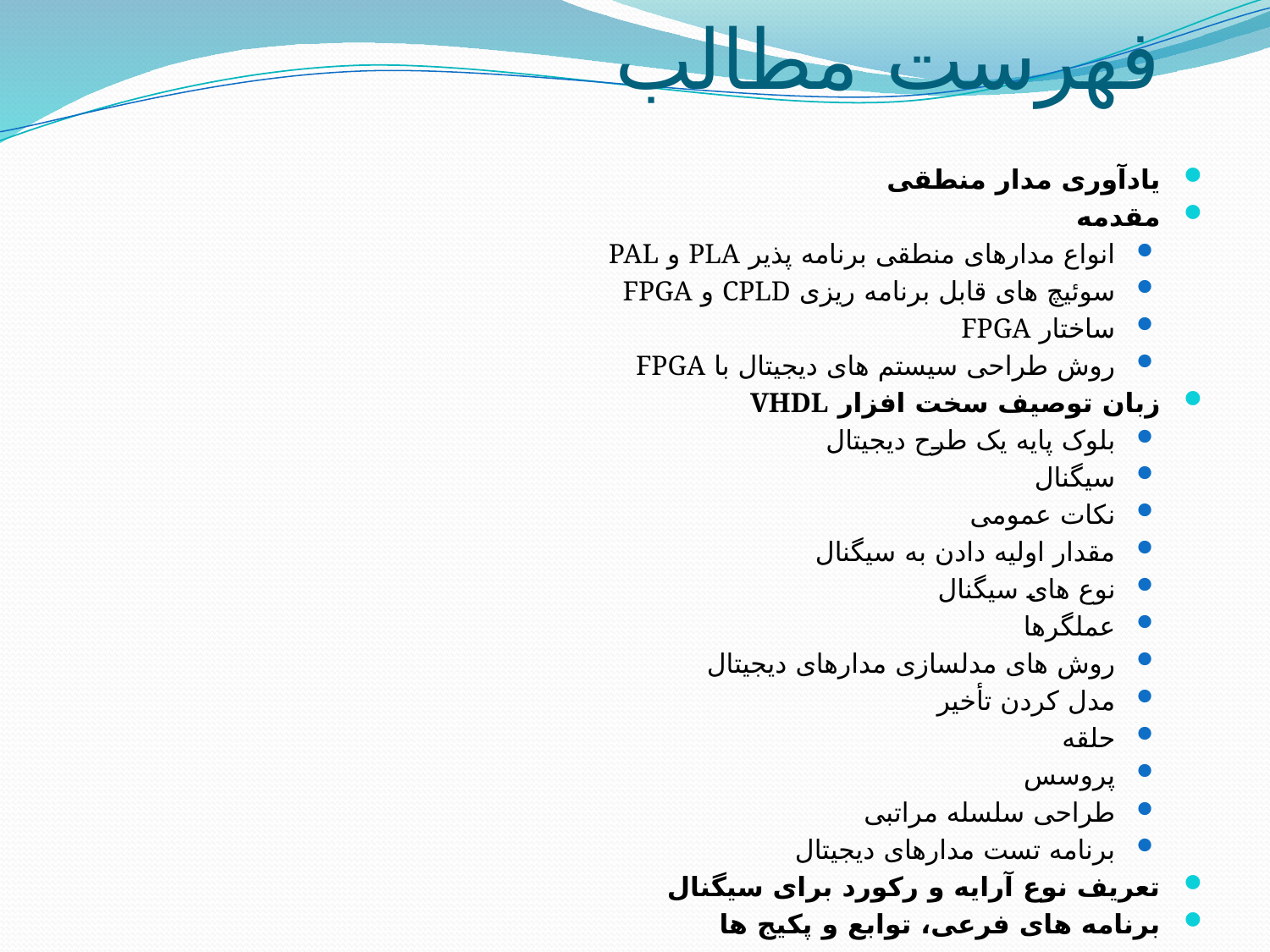

# فهرست مطالب
یادآوری مدار منطقی
مقدمه
انواع مدارهای منطقی برنامه پذیر PLA و PAL
سوئیچ های قابل برنامه ریزی CPLD و FPGA
ساختار FPGA
روش طراحی سیستم های دیجیتال با FPGA
زبان توصیف سخت افزار VHDL
بلوک پایه یک طرح دیجیتال
سیگنال
نکات عمومی
مقدار اولیه دادن به سیگنال
نوع های سیگنال
عملگرها
روش های مدلسازی مدارهای دیجیتال
مدل کردن تأخیر
حلقه
پروسس
طراحی سلسله مراتبی
برنامه تست مدارهای دیجیتال
تعریف نوع آرایه و رکورد برای سیگنال
برنامه های فرعی، توابع و پکیج ها